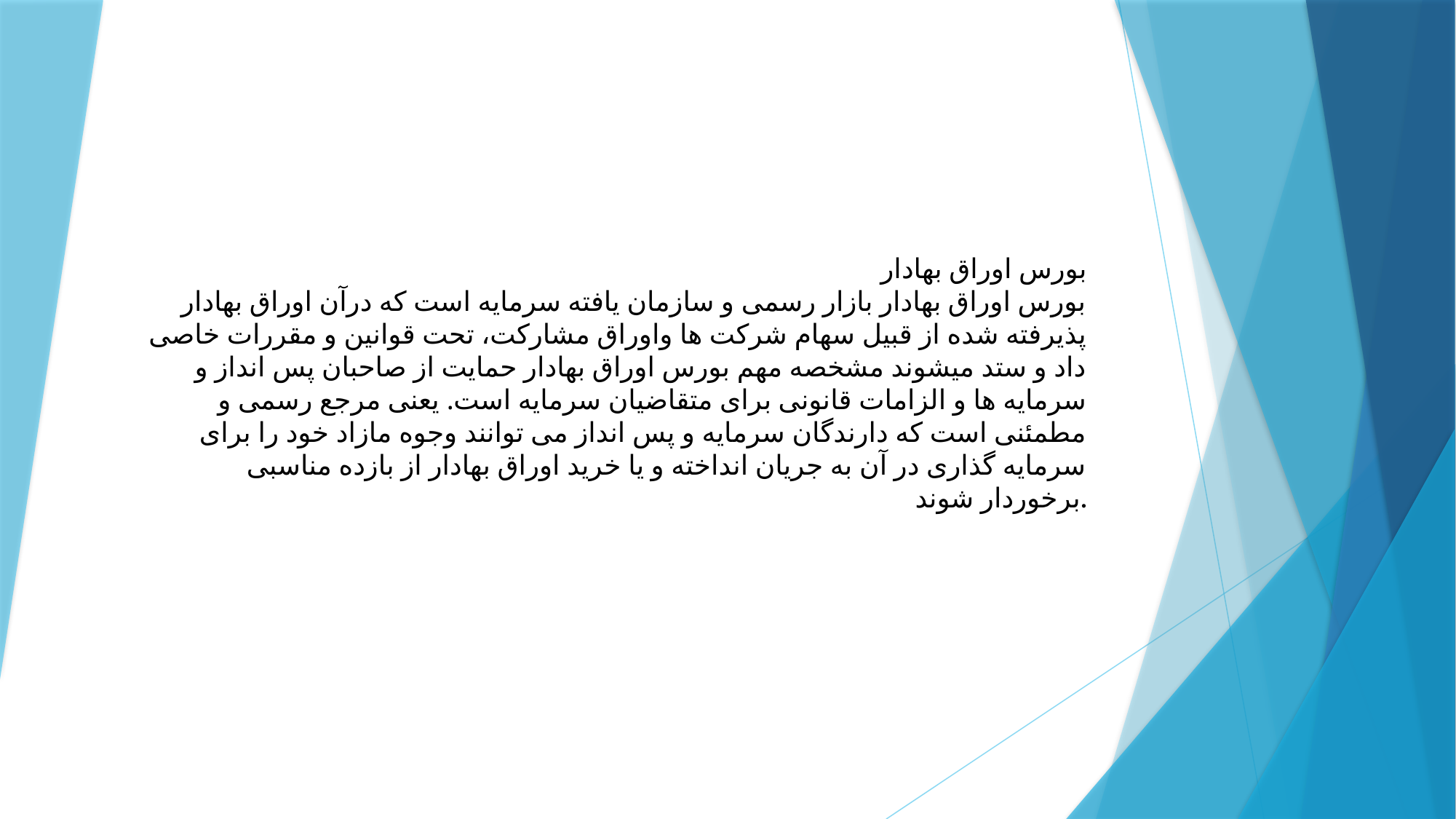

بورس اوراق بهادار
بورس اوراق بهادار بازار رسمی و سازمان یافته سرمایه است که درآن اوراق بهادار پذیرفته شده از قبیل سهام شرکت ها واوراق مشارکت، تحت قوانین و مقررات خاصی داد و ستد میشوند مشخصه مهم بورس اوراق بهادار حمایت از صاحبان پس انداز و سرمایه ها و الزامات قانونی برای متقاضیان سرمایه است. یعنی مرجع رسمی و مطمئنی است که دارندگان سرمایه و پس انداز می توانند وجوه مازاد خود را برای سرمایه گذاری در آن به جریان انداخته و یا خرید اوراق بهادار از بازده مناسبی برخوردار شوند.